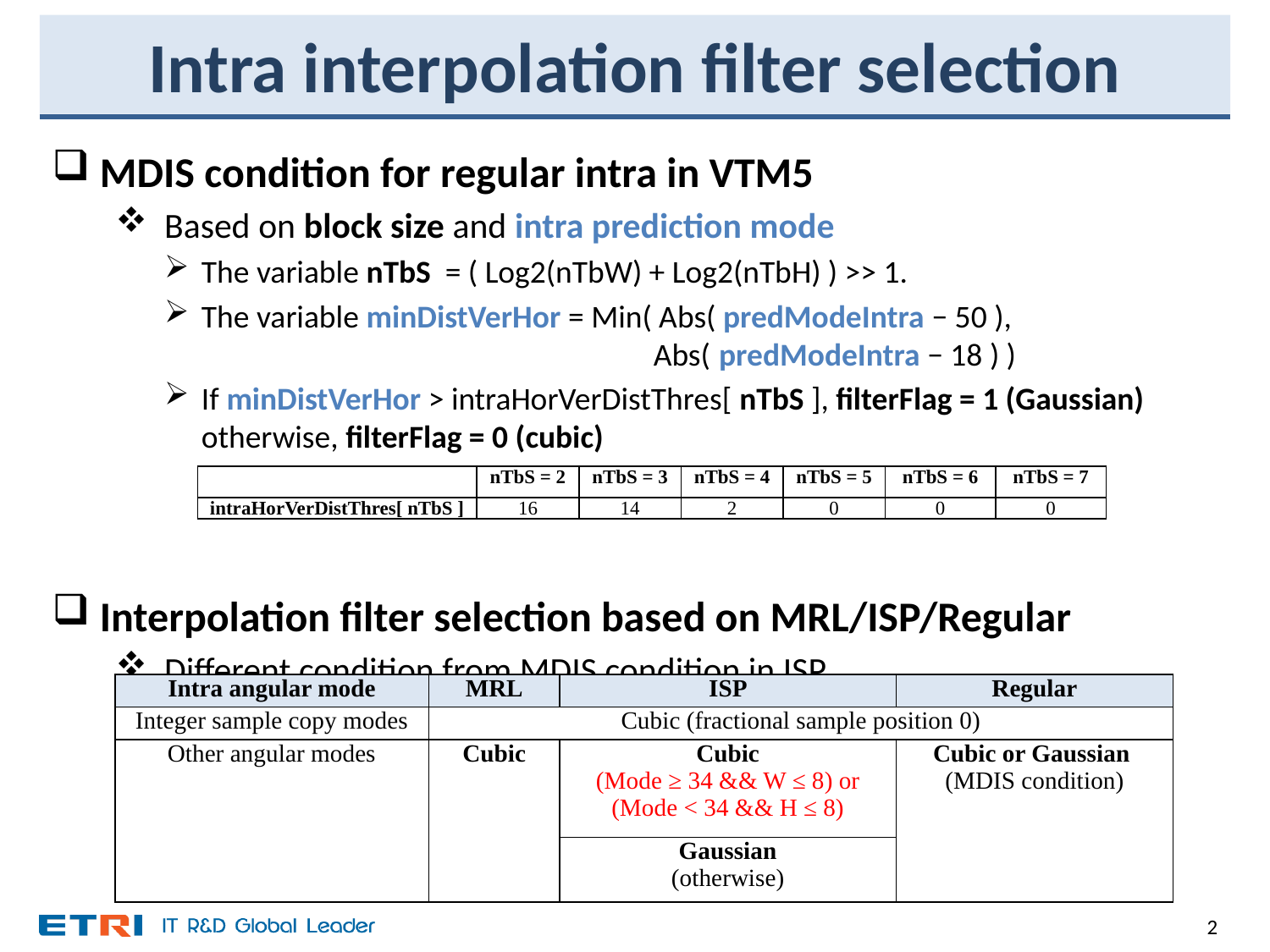

# Intra interpolation filter selection
MDIS condition for regular intra in VTM5
Based on block size and intra prediction mode
The variable nTbS  = ( Log2(nTbW) + Log2(nTbH) ) >> 1.
The variable minDistVerHor = Min( Abs( predModeIntra − 50 ),
                                                               Abs( predModeIntra − 18 ) )
If minDistVerHor > intraHorVerDistThres[ nTbS ], filterFlag = 1 (Gaussian)
otherwise, filterFlag = 0 (cubic)

Interpolation filter selection based on MRL/ISP/Regular
Different condition from MDIS condition in ISP
|  | nTbS = 2 | nTbS = 3 | nTbS = 4 | nTbS = 5 | nTbS = 6 | nTbS = 7 |
| --- | --- | --- | --- | --- | --- | --- |
| intraHorVerDistThres[ nTbS ] | 16 | 14 | 2 | 0 | 0 | 0 |
| Intra angular mode | MRL | ISP | Regular |
| --- | --- | --- | --- |
| Integer sample copy modes | Cubic (fractional sample position 0) |  |  |
| Other angular modes | Cubic | Cubic (Mode ≥ 34 && W ≤ 8) or (Mode < 34 && H ≤ 8) | Cubic or Gaussian (MDIS condition) |
|  |  | Gaussian (otherwise) |  |
2